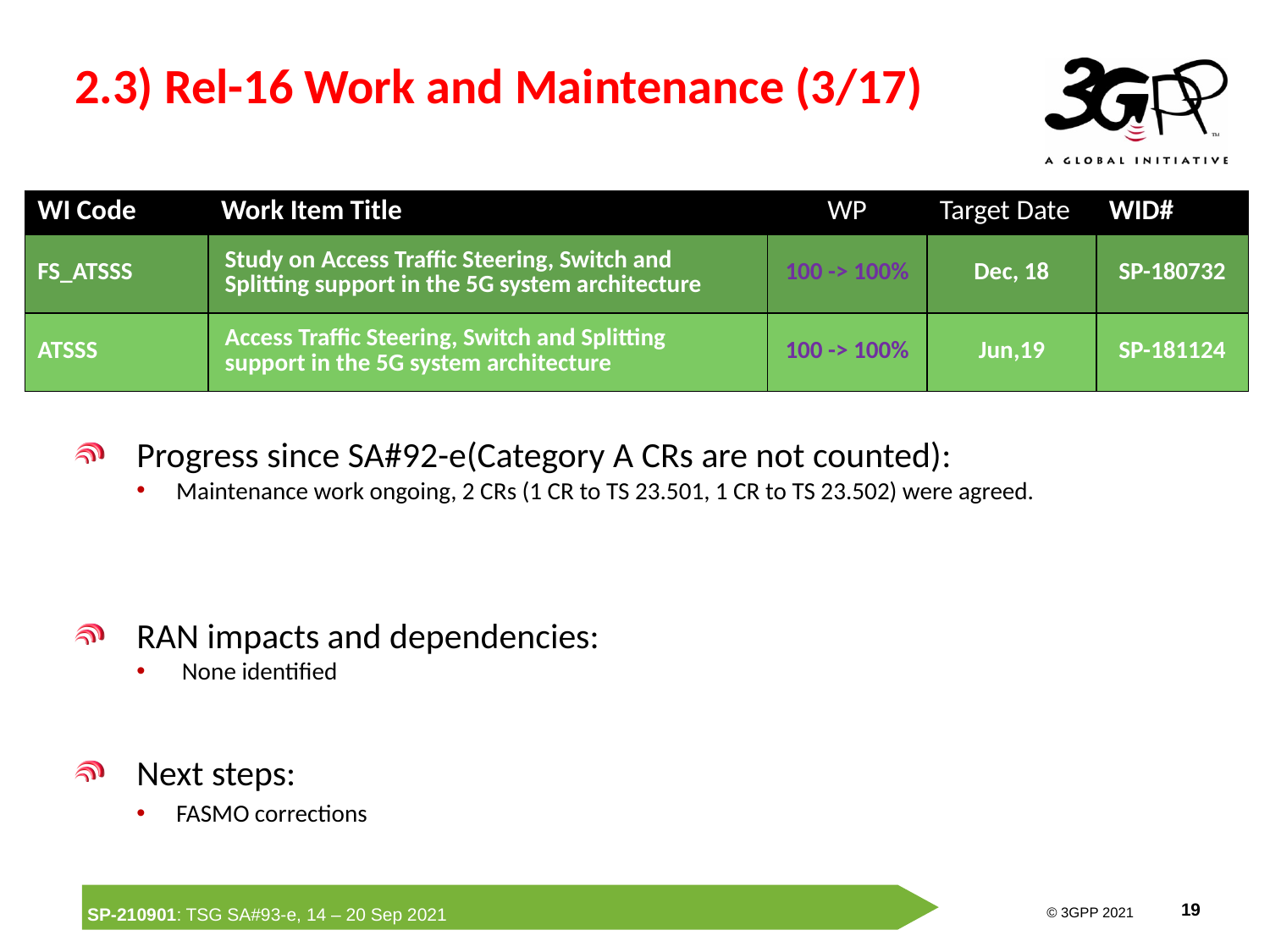

# 2.3) Rel-16 Work and Maintenance (3/17)
| WI Code | Work Item Title | WP | Target Date | WID# |
| --- | --- | --- | --- | --- |
| FS\_ATSSS | Study on Access Traffic Steering, Switch and Splitting support in the 5G system architecture | 100 -> 100% | Dec, 18 | SP-180732 |
| ATSSS | Access Traffic Steering, Switch and Splitting support in the 5G system architecture | 100 -> 100% | Jun,19 | SP-181124 |
Progress since SA#92-e(Category A CRs are not counted):
Maintenance work ongoing, 2 CRs (1 CR to TS 23.501, 1 CR to TS 23.502) were agreed.

RAN impacts and dependencies:
 None identified

Next steps:
FASMO corrections